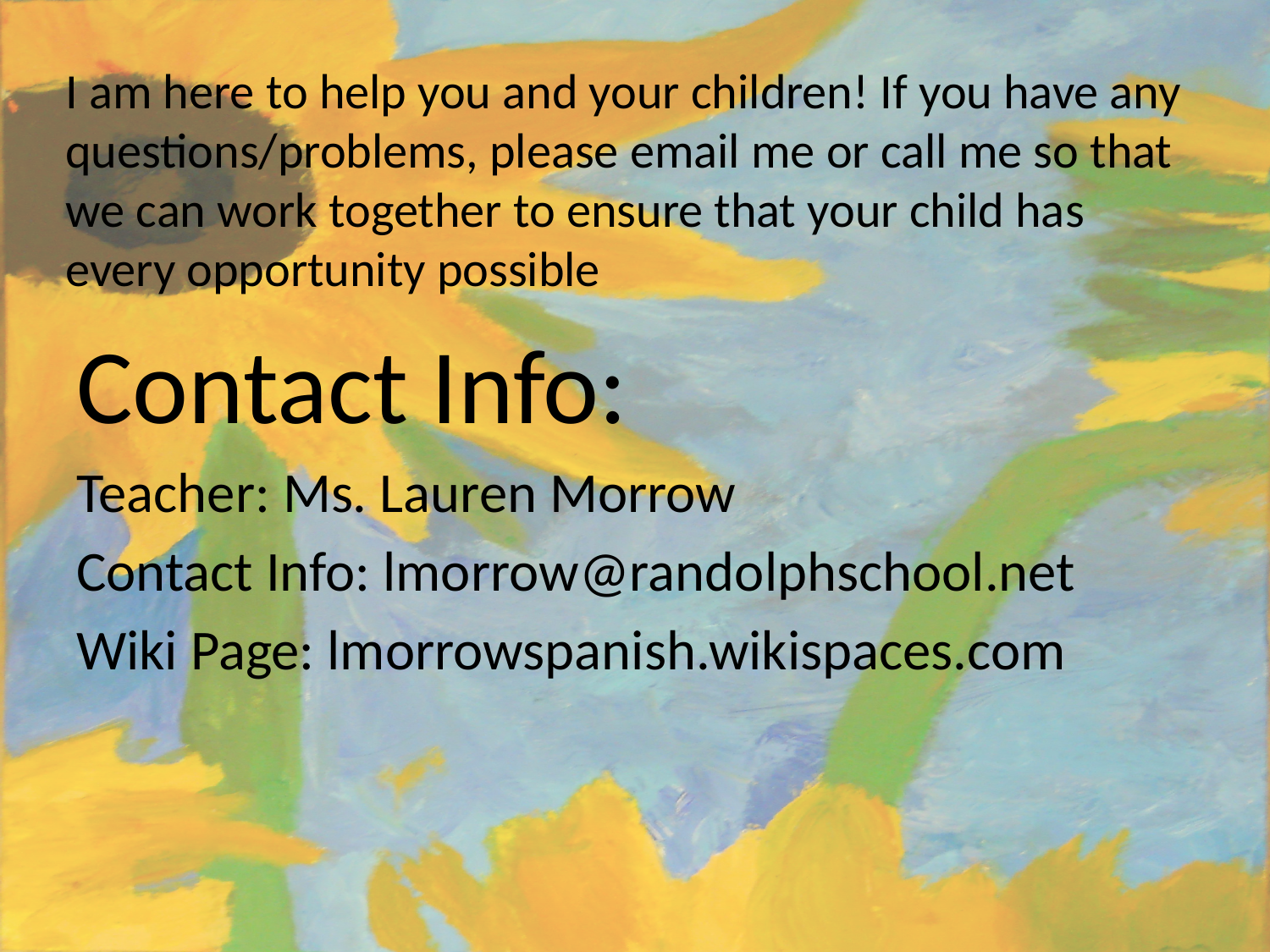

I am here to help you and your children! If you have any questions/problems, please email me or call me so that we can work together to ensure that your child has every opportunity possible

Contact Info:
Teacher: Ms. Lauren Morrow
Contact Info: lmorrow@randolphschool.net
Wiki Page: lmorrowspanish.wikispaces.com